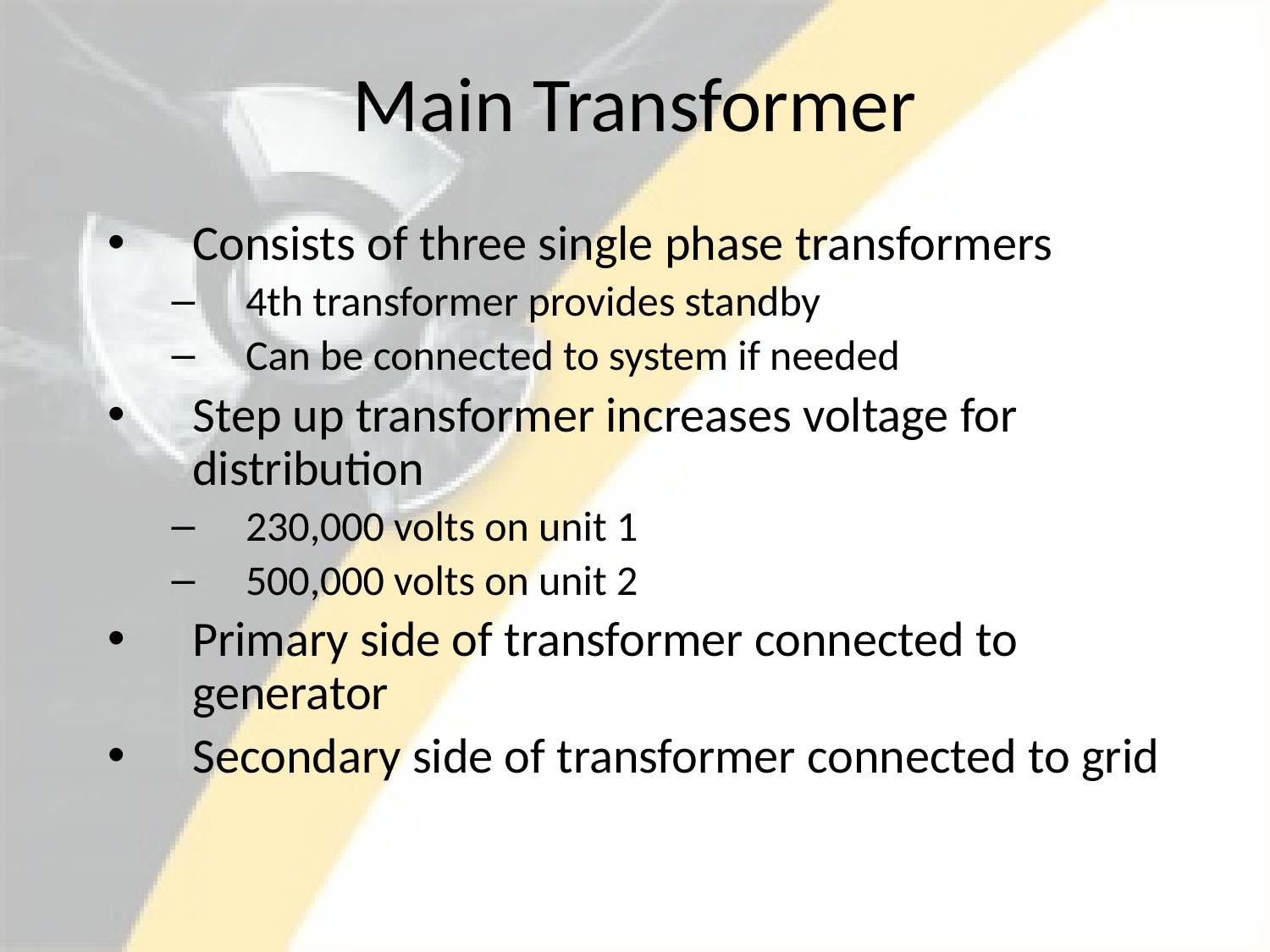

# Main Transformer
Consists of three single phase transformers
4th transformer provides standby
Can be connected to system if needed
Step up transformer increases voltage for distribution
230,000 volts on unit 1
500,000 volts on unit 2
Primary side of transformer connected to generator
Secondary side of transformer connected to grid